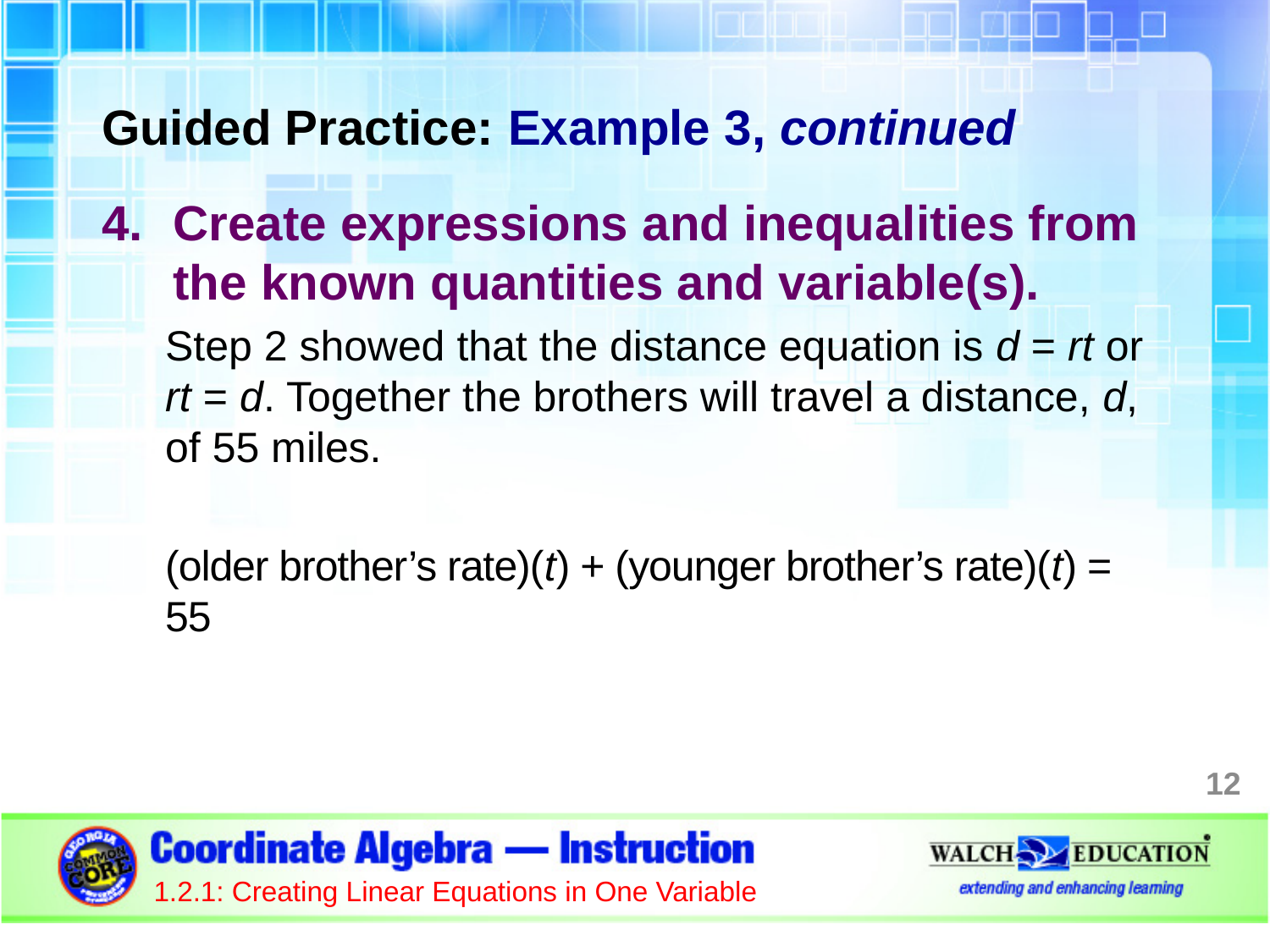

Guided Practice: Example 3, continued

Create expressions and inequalities from the known quantities and variable(s).
Step 2 showed that the distance equation is d = rt or
rt = d. Together the brothers will travel a distance, d, of 55 miles.

(older brother’s rate)(t) + (younger brother’s rate)(t) = 55

12
1.2.1: Creating Linear Equations in One Variable